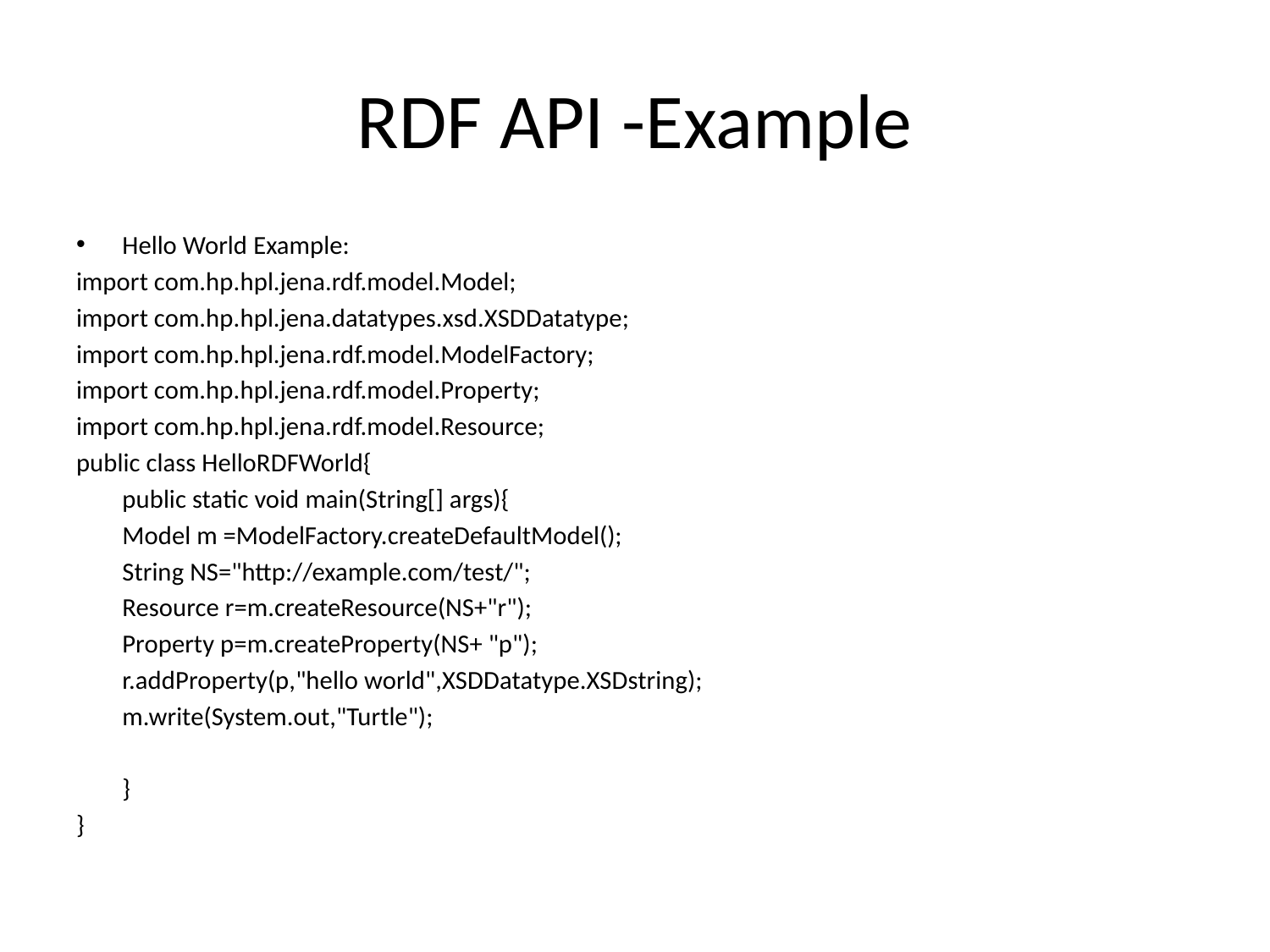

# RDF API -Example
Hello World Example:
import com.hp.hpl.jena.rdf.model.Model;
import com.hp.hpl.jena.datatypes.xsd.XSDDatatype;
import com.hp.hpl.jena.rdf.model.ModelFactory;
import com.hp.hpl.jena.rdf.model.Property;
import com.hp.hpl.jena.rdf.model.Resource;
public class HelloRDFWorld{
	public static void main(String[] args){
		Model m =ModelFactory.createDefaultModel();
		String NS="http://example.com/test/";
		Resource r=m.createResource(NS+"r");
		Property p=m.createProperty(NS+ "p");
		r.addProperty(p,"hello world",XSDDatatype.XSDstring);
		m.write(System.out,"Turtle");

	}
}